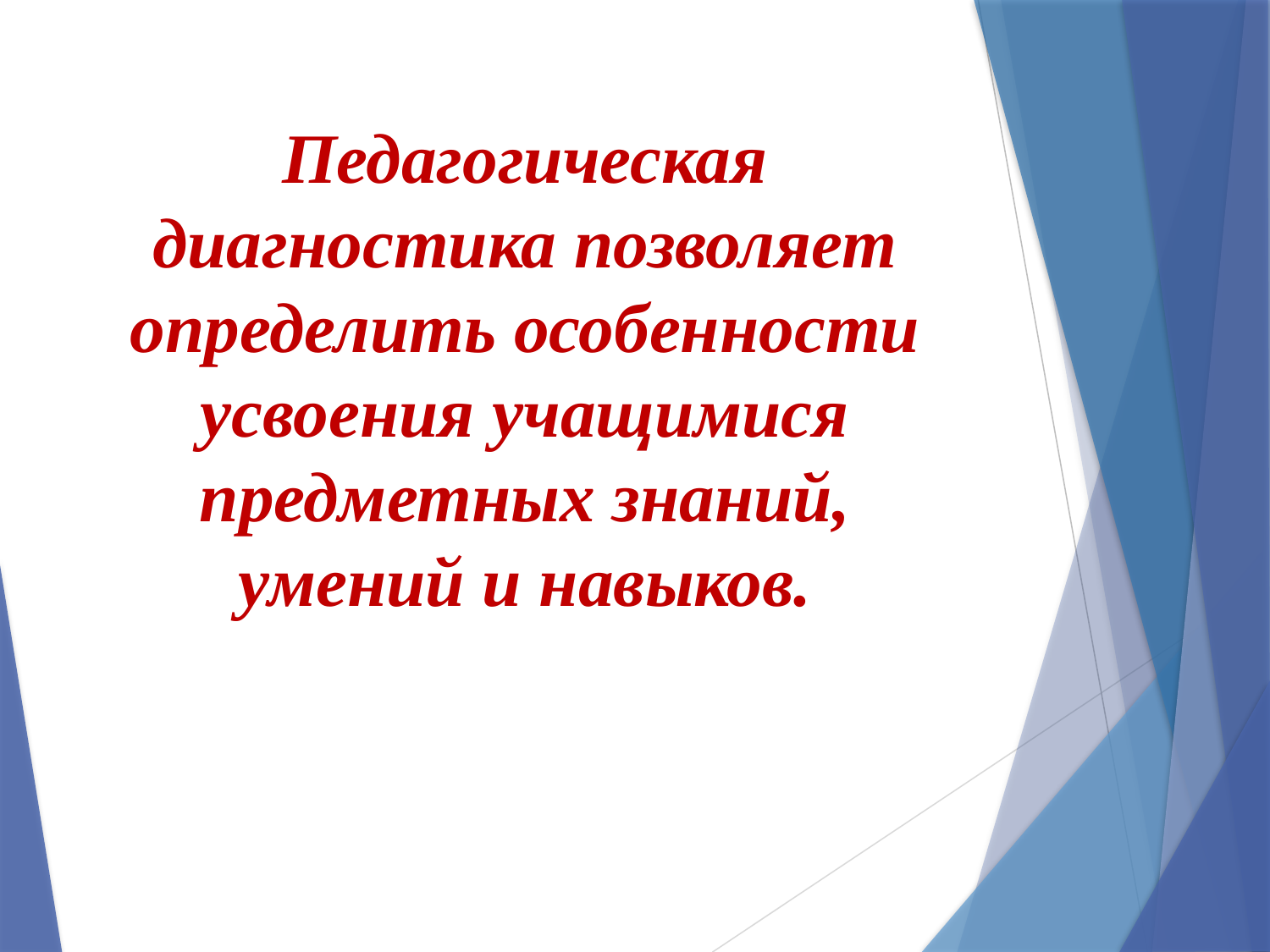

# Педагогическая диагностика позволяет определить особенности усвоения учащимися предметных знаний, умений и навыков.